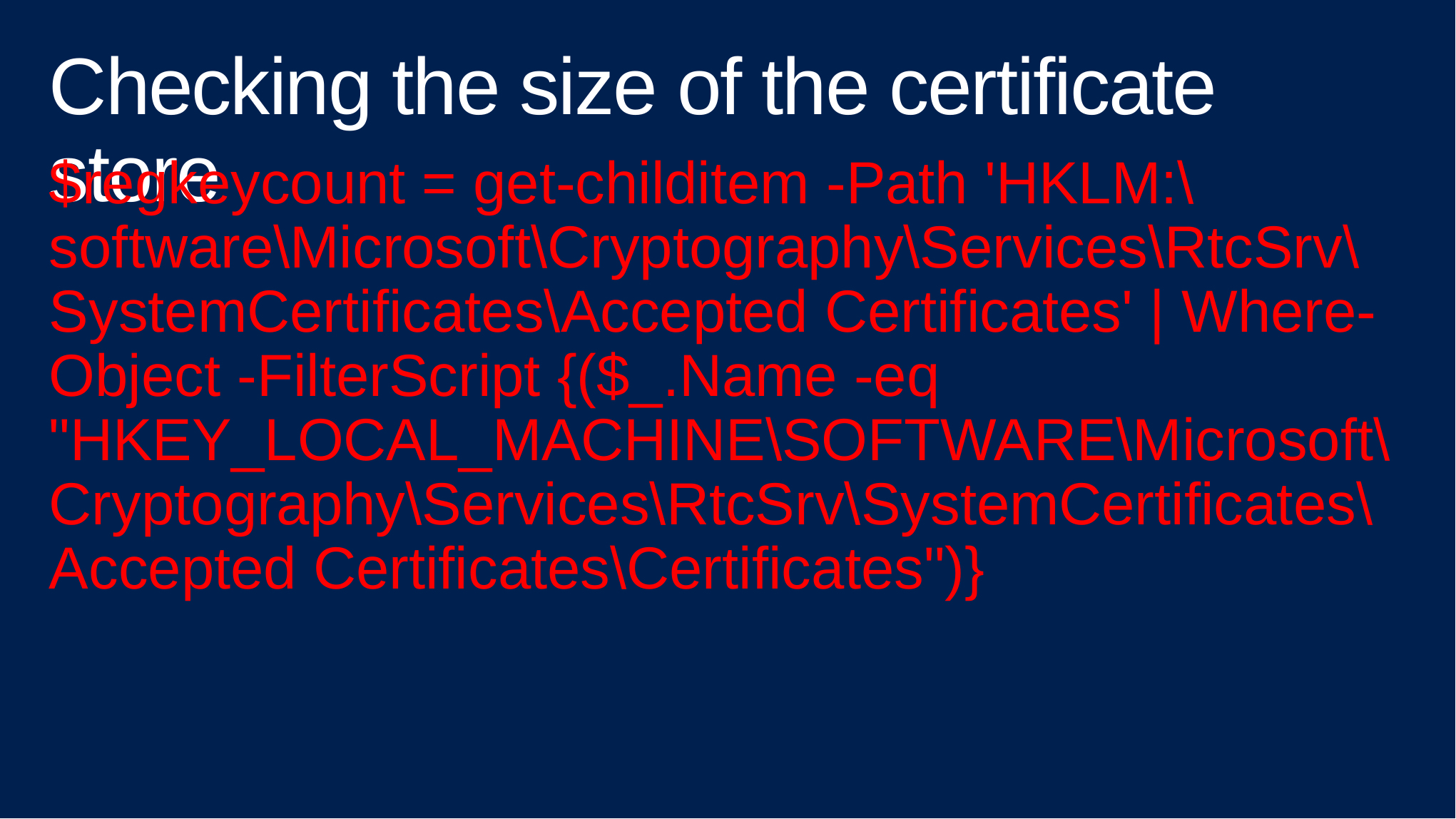

# Checking the size of the certificate store
$regkeycount = get-childitem -Path 'HKLM:\software\Microsoft\Cryptography\Services\RtcSrv\SystemCertificates\Accepted Certificates' | Where-Object -FilterScript {($_.Name -eq "HKEY_LOCAL_MACHINE\SOFTWARE\Microsoft\Cryptography\Services\RtcSrv\SystemCertificates\Accepted Certificates\Certificates")}